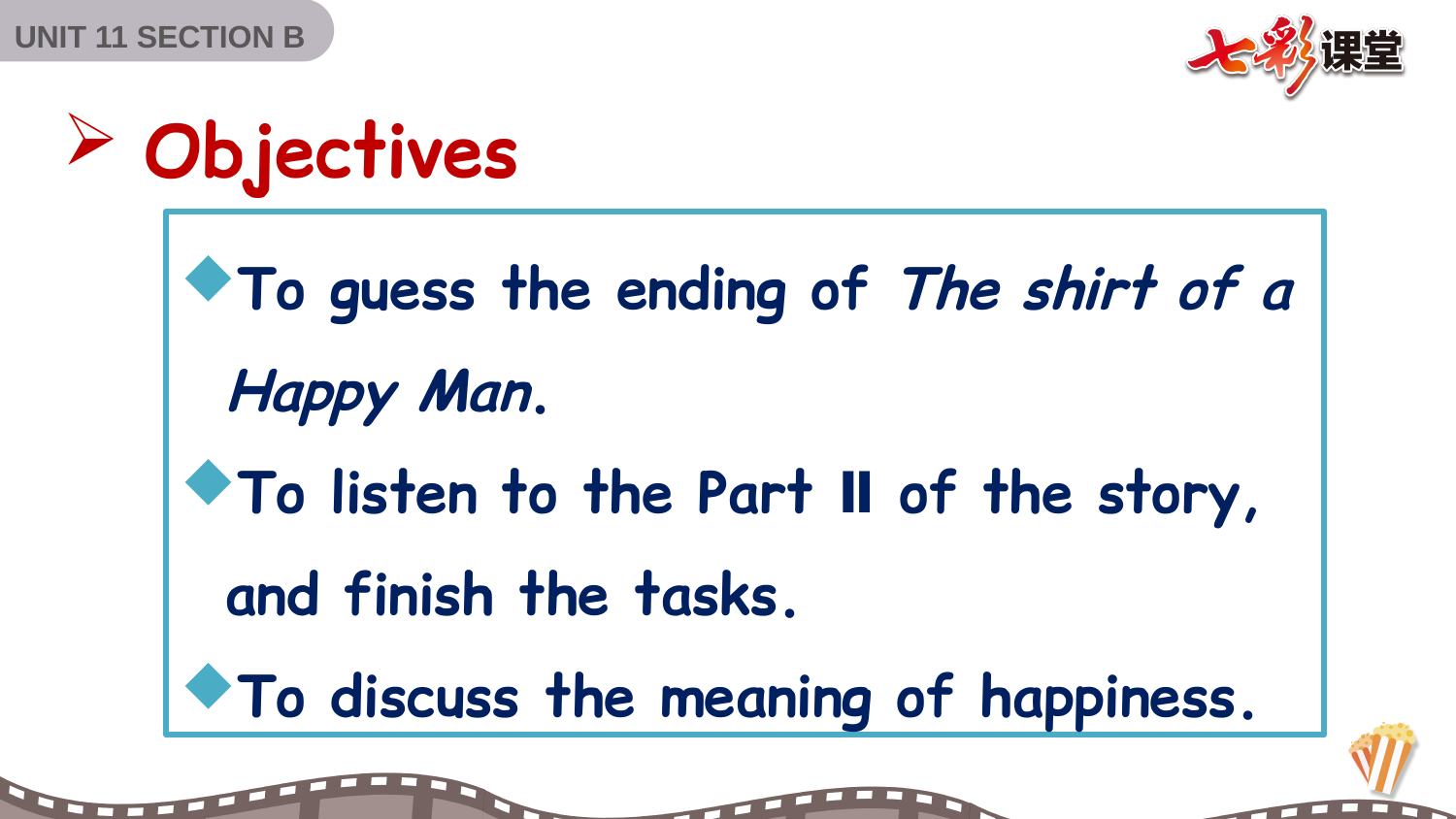

Objectives
To guess the ending of The shirt of a Happy Man.
To listen to the Part Ⅱ of the story, and finish the tasks.
To discuss the meaning of happiness.